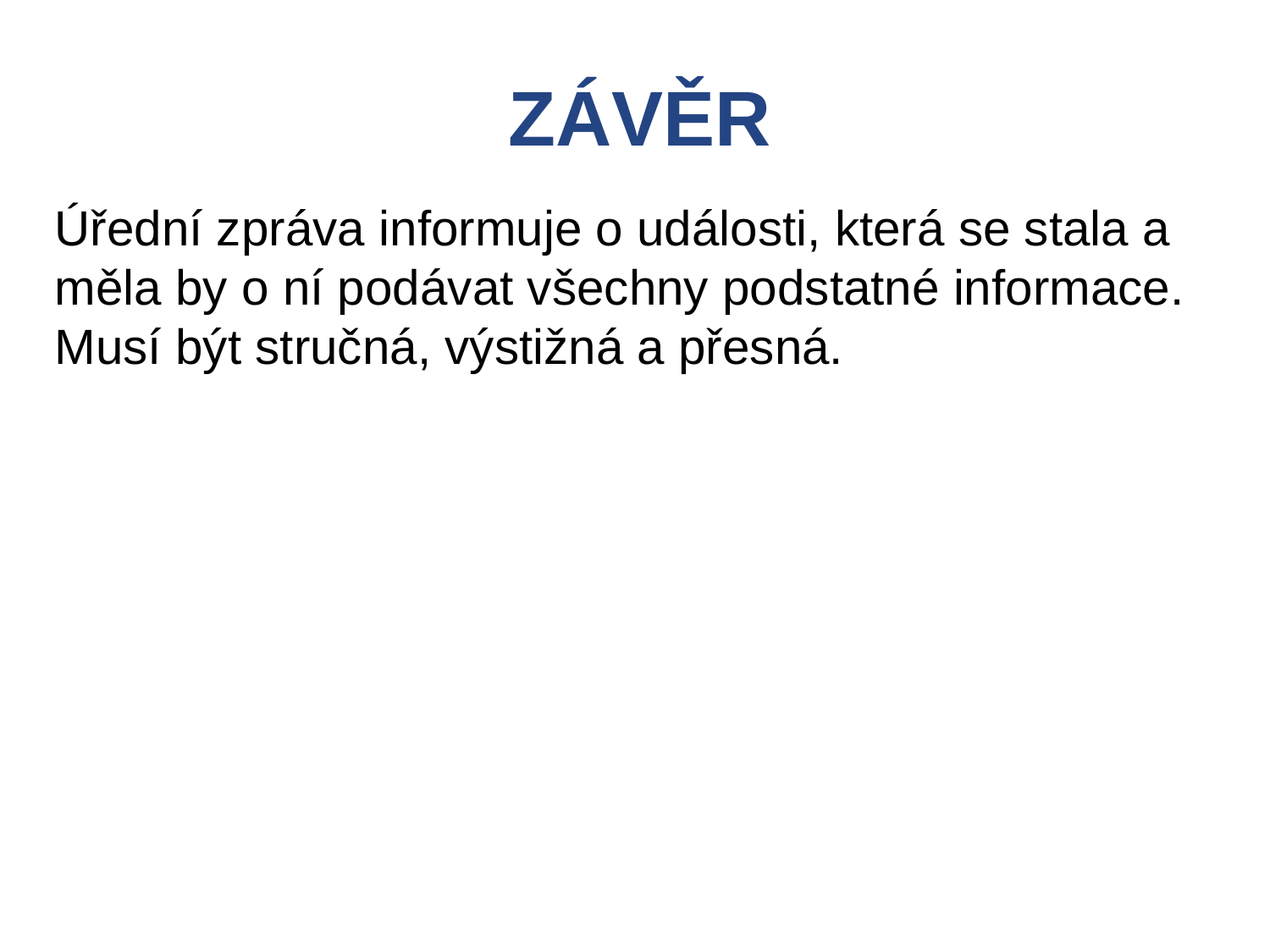

ZÁVĚR
Úřední zpráva informuje o události, která se stala a měla by o ní podávat všechny podstatné informace. Musí být stručná, výstižná a přesná.